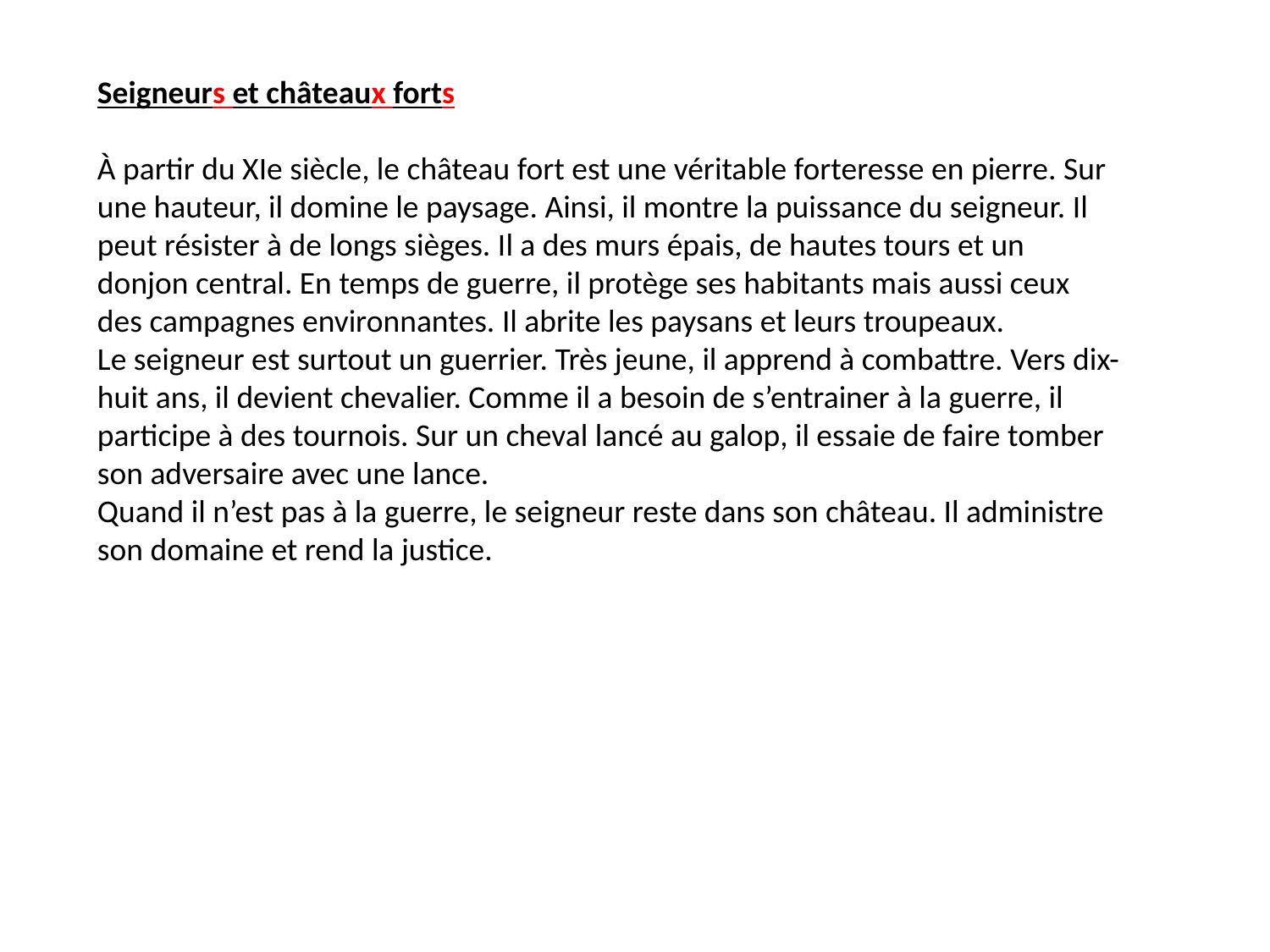

Seigneurs et châteaux forts

À partir du XIe siècle, le château fort est une véritable forteresse en pierre. Sur une hauteur, il domine le paysage. Ainsi, il montre la puissance du seigneur. Il peut résister à de longs sièges. Il a des murs épais, de hautes tours et un donjon central. En temps de guerre, il protège ses habitants mais aussi ceux des campagnes environnantes. Il abrite les paysans et leurs troupeaux.
Le seigneur est surtout un guerrier. Très jeune, il apprend à combattre. Vers dix-huit ans, il devient chevalier. Comme il a besoin de s’entrainer à la guerre, il participe à des tournois. Sur un cheval lancé au galop, il essaie de faire tomber son adversaire avec une lance.
Quand il n’est pas à la guerre, le seigneur reste dans son château. Il administre son domaine et rend la justice.